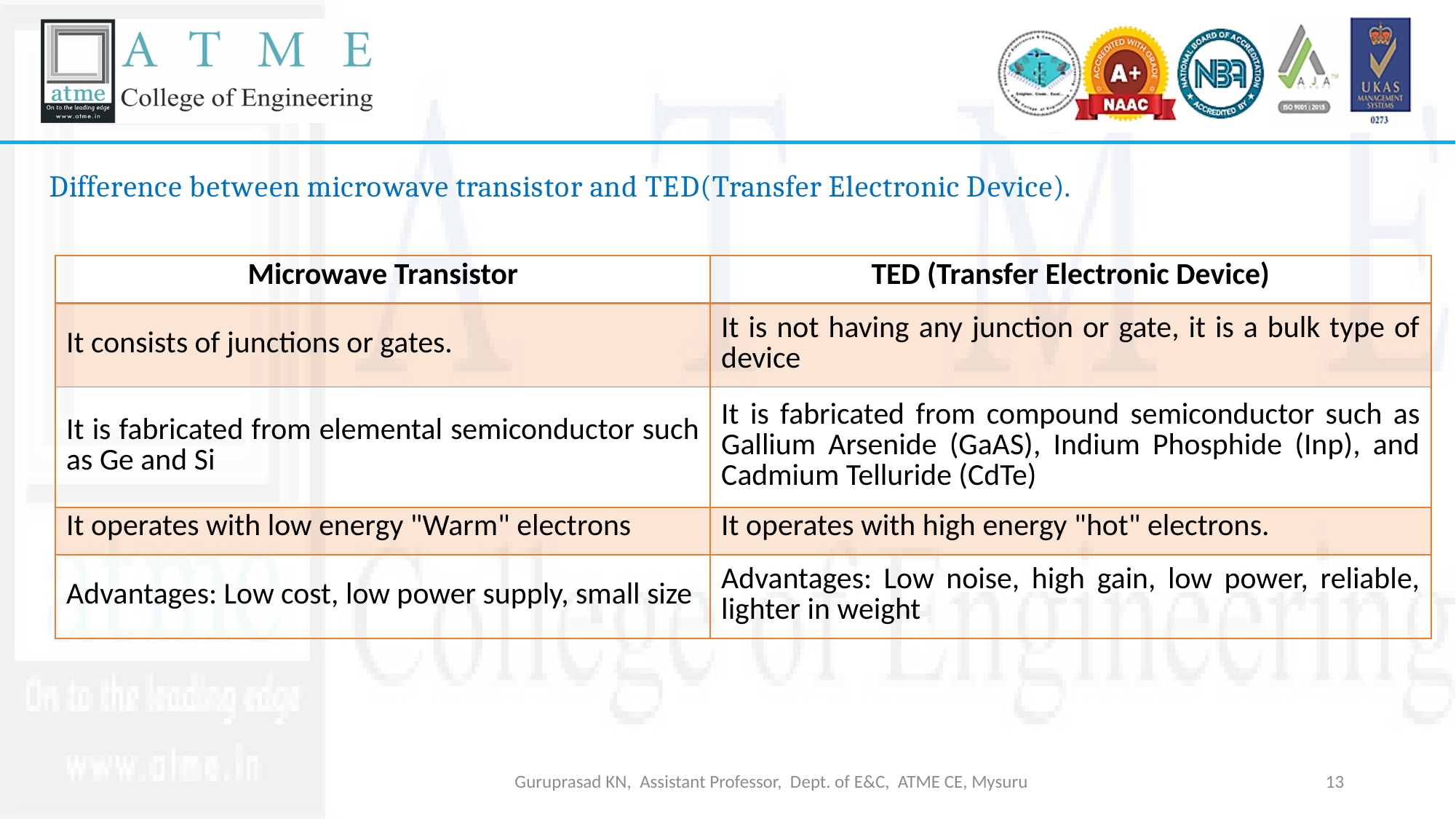

Difference between microwave transistor and TED(Transfer Electronic Device).
| Microwave Transistor | TED (Transfer Electronic Device) |
| --- | --- |
| It consists of junctions or gates. | It is not having any junction or gate, it is a bulk type of device |
| It is fabricated from elemental semiconductor such as Ge and Si | It is fabricated from compound semiconductor such as Gallium Arsenide (GaAS), Indium Phosphide (Inp), and Cadmium Telluride (CdTe) |
| It operates with low energy "Warm" electrons | It operates with high energy "hot" electrons. |
| Advantages: Low cost, low power supply, small size | Advantages: Low noise, high gain, low power, reliable, lighter in weight |
Guruprasad KN,  Assistant Professor,  Dept. of E&C,  ATME CE, Mysuru
13